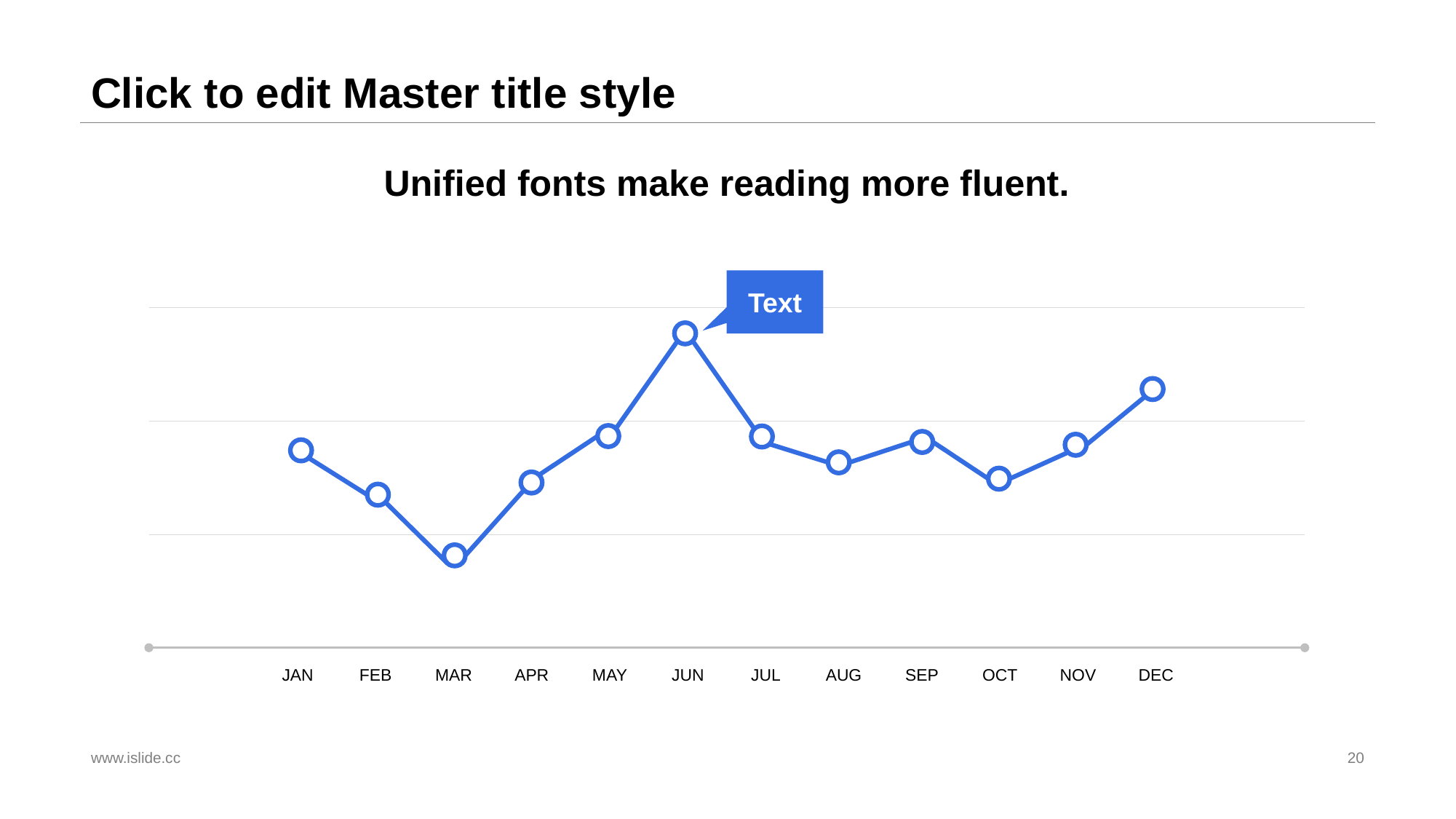

# Click to edit Master title style
Unified fonts make reading more fluent.
Text

JAN
FEB
MAR
APR
MAY
JUN
JUL
AUG
SEP
OCT
NOV
DEC
www.islide.cc
20